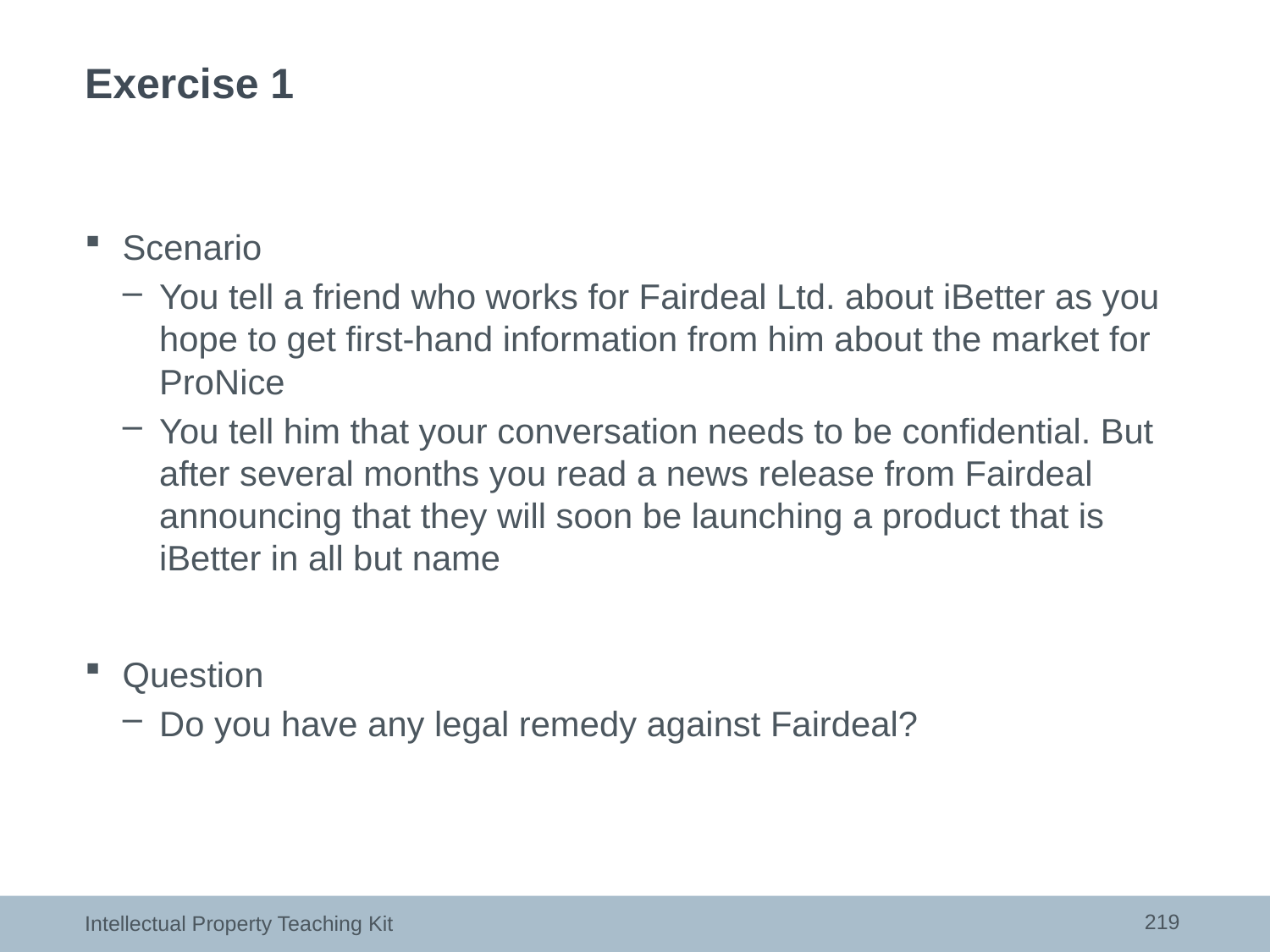

# Exercise 1
Scenario
You tell a friend who works for Fairdeal Ltd. about iBetter as you hope to get first-hand information from him about the market for ProNice
You tell him that your conversation needs to be confidential. But after several months you read a news release from Fairdeal  announcing that they will soon be launching a product that is iBetter in all but name

Question
Do you have any legal remedy against Fairdeal?

219
Intellectual Property Teaching Kit